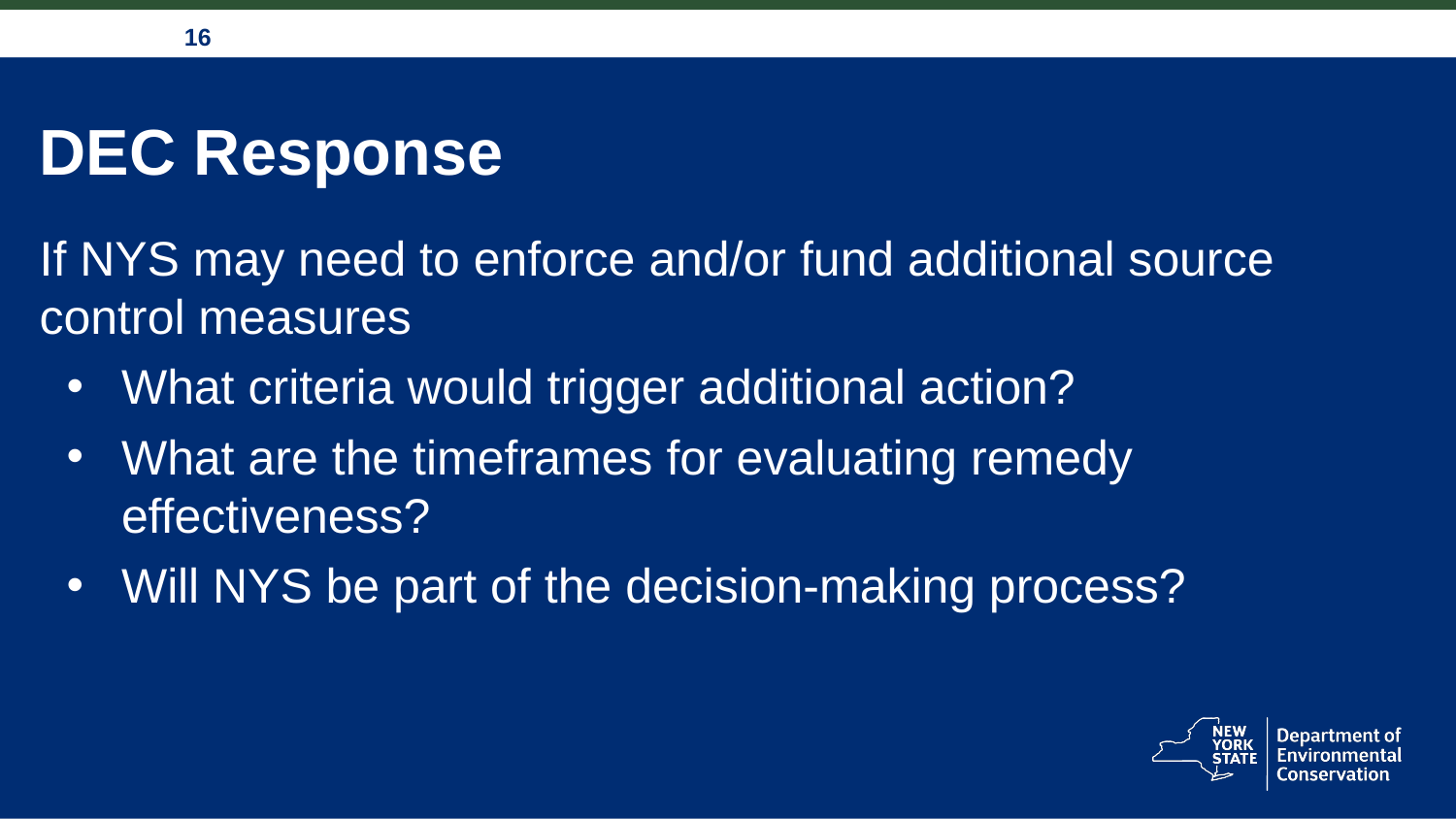

# DEC Response
If NYS may need to enforce and/or fund additional source control measures
What criteria would trigger additional action?
What are the timeframes for evaluating remedy effectiveness?
Will NYS be part of the decision-making process?